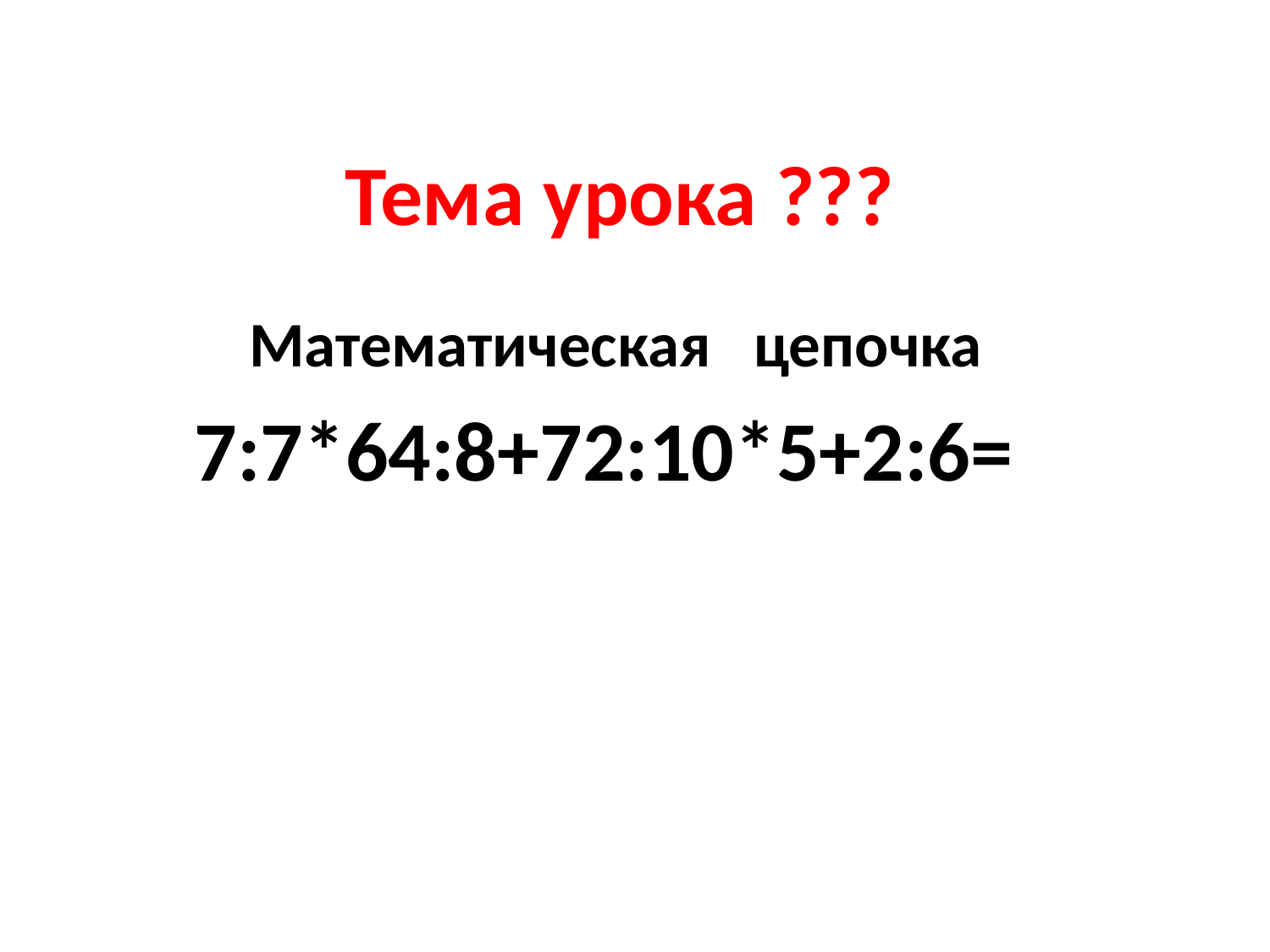

# Тема урока ???
Математическая   цепочка
7:7*64:8+72:10*5+2:6=